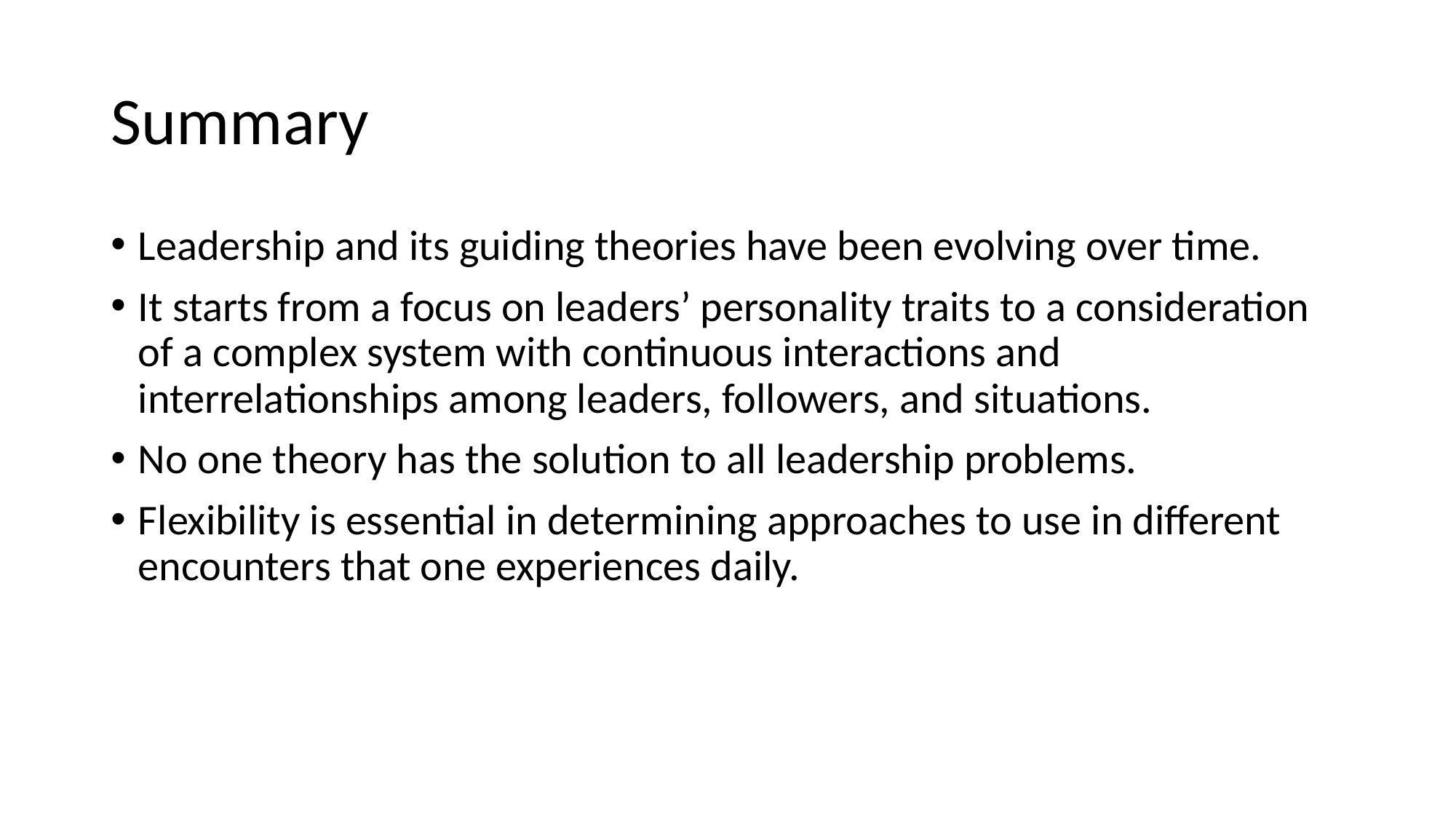

# Summary
Leadership and its guiding theories have been evolving over time.
It starts from a focus on leaders’ personality traits to a consideration of a complex system with continuous interactions and interrelationships among leaders, followers, and situations.
No one theory has the solution to all leadership problems.
Flexibility is essential in determining approaches to use in different encounters that one experiences daily.